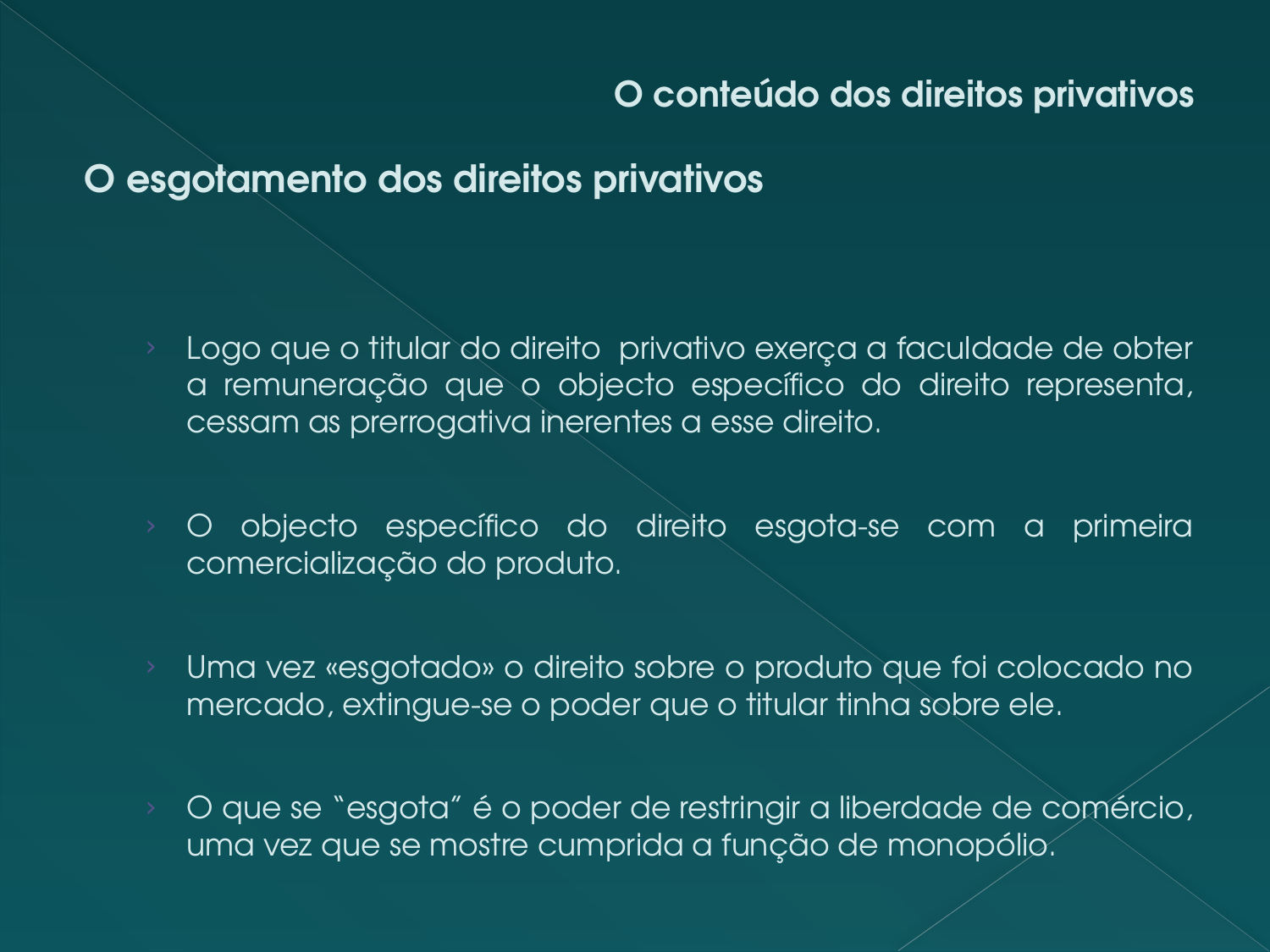

# O conteúdo dos direitos privativos
O esgotamento dos direitos privativos

Logo que o titular do direito  privativo exerça a faculdade de obter a remuneração que o objecto específico do direito representa, cessam as prerrogativa inerentes a esse direito.

O objecto específico do direito esgota-se com a primeira comercialização do produto.

Uma vez «esgotado» o direito sobre o produto que foi colocado no mercado, extingue-se o poder que o titular tinha sobre ele.

O que se “esgota” é o poder de restringir a liberdade de comércio, uma vez que se mostre cumprida a função de monopólio.